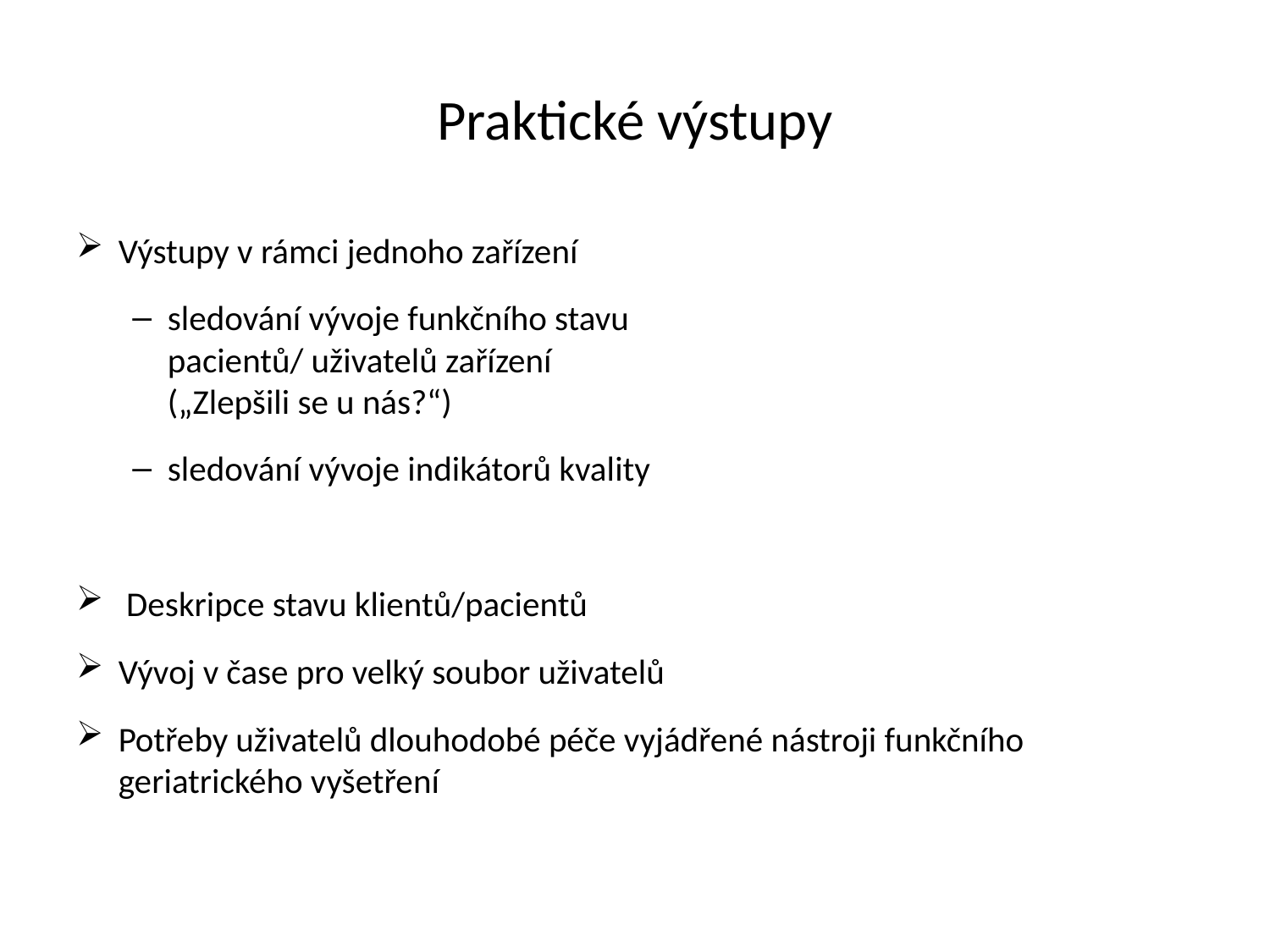

# Praktické výstupy
Výstupy v rámci jednoho zařízení
sledování vývoje funkčního stavu
pacientů/ uživatelů zařízení
(„Zlepšili se u nás?“)
sledování vývoje indikátorů kvality

 Deskripce stavu klientů/pacientů
Vývoj v čase pro velký soubor uživatelů
Potřeby uživatelů dlouhodobé péče vyjádřené nástroji funkčního geriatrického vyšetření